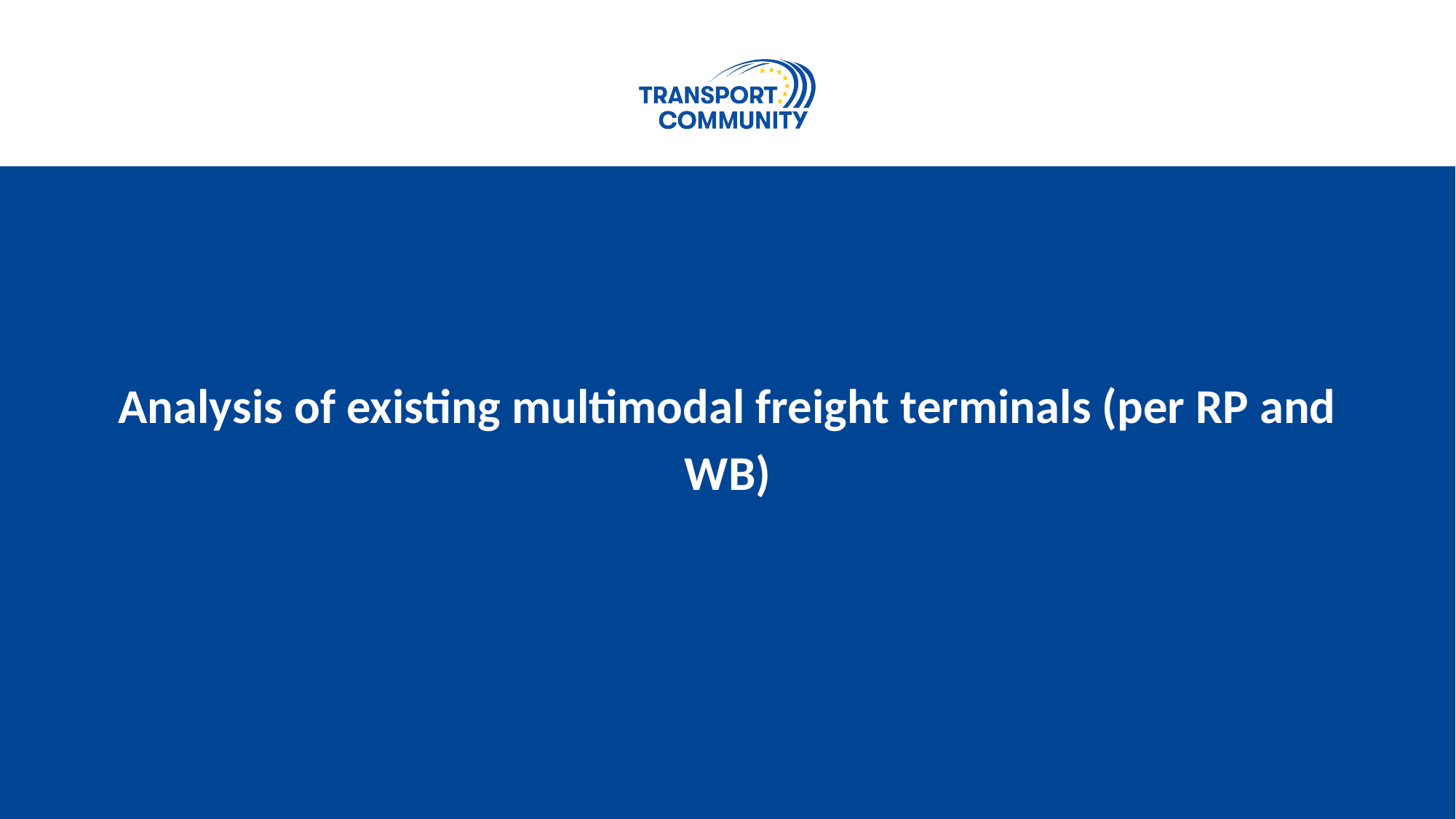

Analysis of existing multimodal freight terminals (per RP and WB)

#